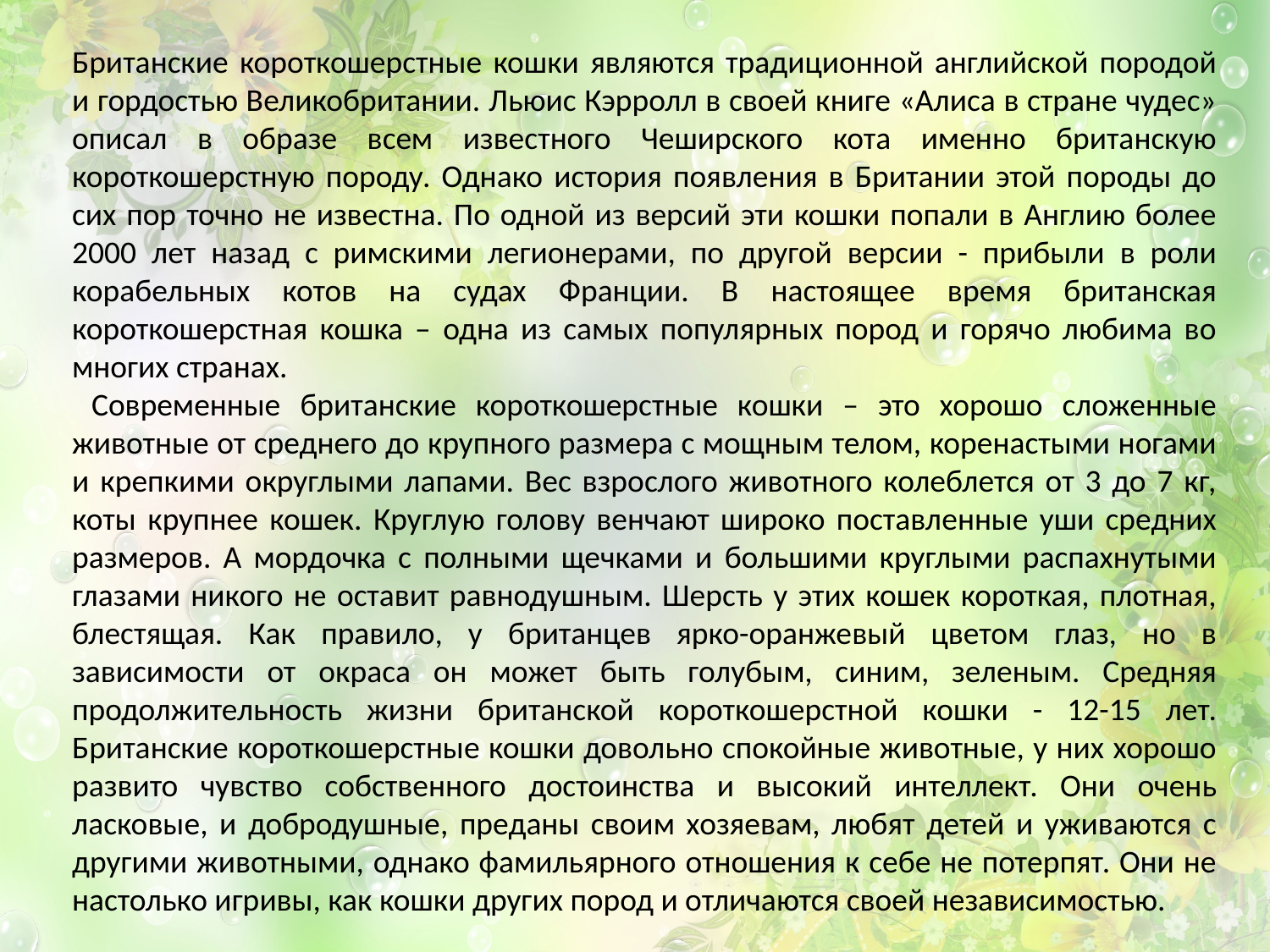

Британские короткошерстные кошки являются традиционной английской породой и гордостью Великобритании. Льюис Кэрролл в своей книге «Алиса в стране чудес» описал в образе всем известного Чеширского кота именно британскую короткошерстную породу. Однако история появления в Британии этой породы до сих пор точно не известна. По одной из версий эти кошки попали в Англию более 2000 лет назад с римскими легионерами, по другой версии - прибыли в роли корабельных котов на судах Франции. В настоящее время британская короткошерстная кошка – одна из самых популярных пород и горячо любима во многих странах.
 Современные британские короткошерстные кошки – это хорошо сложенные животные от среднего до крупного размера с мощным телом, коренастыми ногами и крепкими округлыми лапами. Вес взрослого животного колеблется от 3 до 7 кг, коты крупнее кошек. Круглую голову венчают широко поставленные уши средних размеров. А мордочка с полными щечками и большими круглыми распахнутыми глазами никого не оставит равнодушным. Шерсть у этих кошек короткая, плотная, блестящая. Как правило, у британцев ярко-оранжевый цветом глаз, но в зависимости от окраса он может быть голубым, синим, зеленым. Средняя продолжительность жизни британской короткошерстной кошки - 12-15 лет. Британские короткошерстные кошки довольно спокойные животные, у них хорошо развито чувство собственного достоинства и высокий интеллект. Они очень ласковые, и добродушные, преданы своим хозяевам, любят детей и уживаются с другими животными, однако фамильярного отношения к себе не потерпят. Они не настолько игривы, как кошки других пород и отличаются своей независимостью.